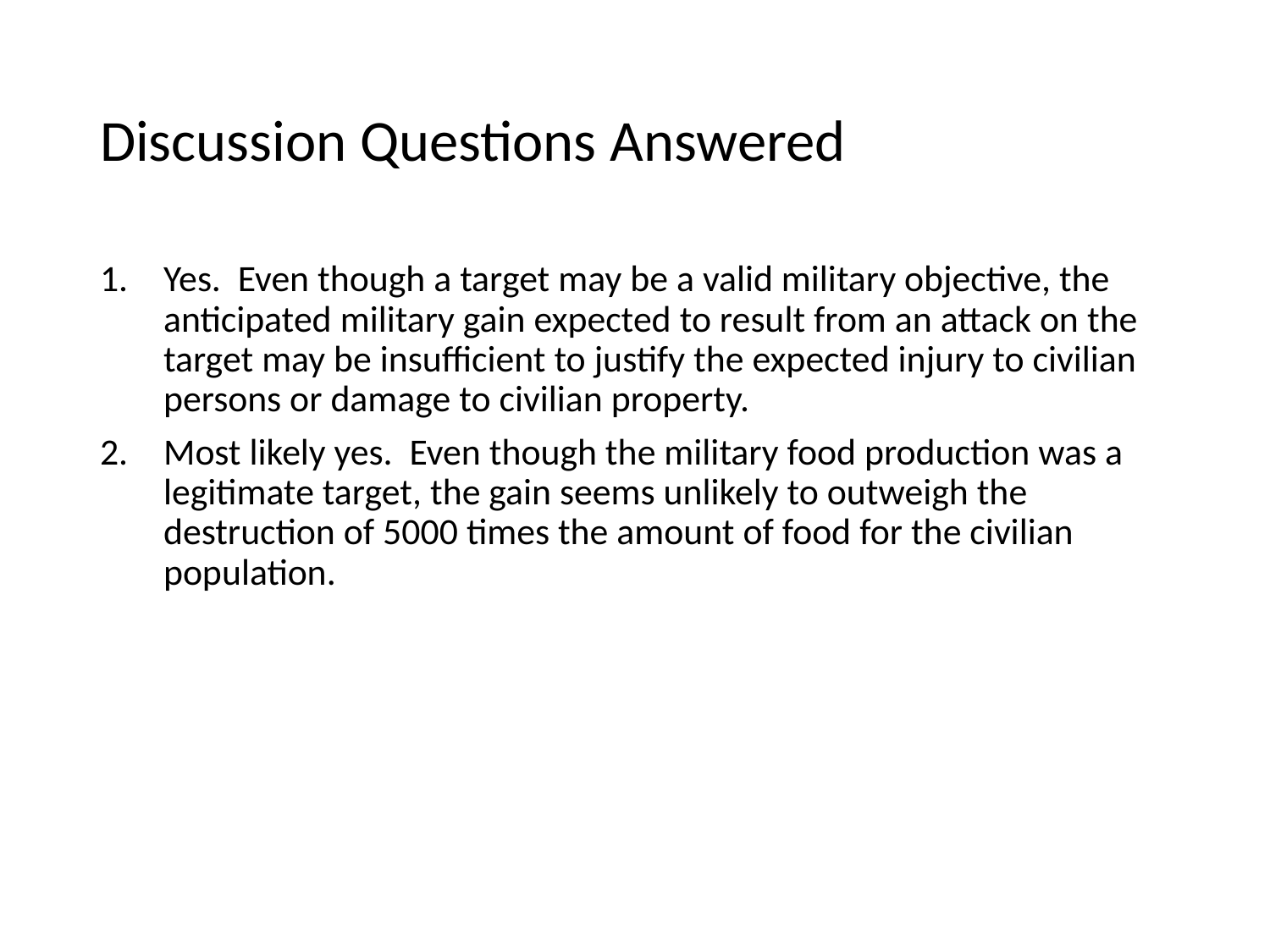

# Discussion Questions Answered
Yes.  Even though a target may be a valid military objective, the anticipated military gain expected to result from an attack on the target may be insufficient to justify the expected injury to civilian persons or damage to civilian property.
Most likely yes.  Even though the military food production was a legitimate target, the gain seems unlikely to outweigh the destruction of 5000 times the amount of food for the civilian population.